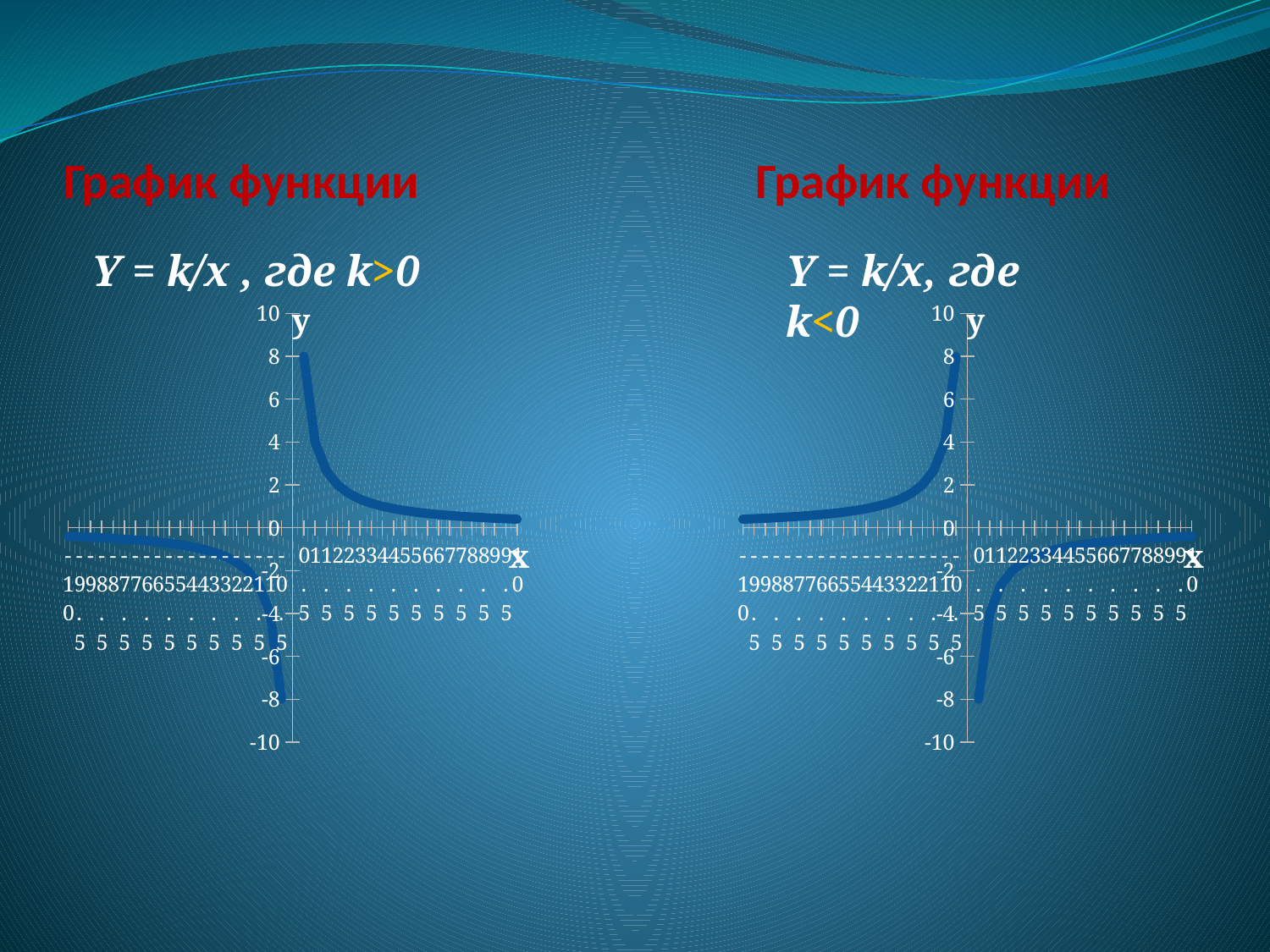

# График функции                              График функции
Y = k/x , где k>0
Y = k/x, где k<0

### Chart

| Category | y |
|---|---|
| -10 | -0.4 |
| -9.5 | -0.42105263157894934 |
| -9 | -0.44444444444444653 |
| -8.5 | -0.47058823529412036 |
| -8 | -0.5 |
| -7.5 | -0.5333333333333333 |
| -7 | -0.5714285714285767 |
| -6.5 | -0.6153846153846156 |
| -6 | -0.6666666666666666 |
| -5.5 | -0.7272727272727273 |
| -5 | -0.8 |
| -4.5 | -0.8888888888888931 |
| -4 | -1.0 |
| -3.5 | -1.1428571428571441 |
| -3 | -1.3333333333333333 |
| -2.5 | -1.6 |
| -2 | -2.0 |
| -1.5 | -2.6666666666666665 |
| -1 | -4.0 |
| -0.5 | -8.0 |
|  | None |
| 0.5 | 8.0 |
| 1 | 4.0 |
| 1.5 | 2.6666666666666665 |
| 2 | 2.0 |
| 2.5 | 1.6 |
| 3 | 1.3333333333333333 |
| 3.5 | 1.1428571428571441 |
| 4 | 1.0 |
| 4.5 | 0.8888888888888931 |
| 5 | 0.8 |
| 5.5 | 0.7272727272727273 |
| 6 | 0.6666666666666666 |
| 6.5 | 0.6153846153846156 |
| 7 | 0.5714285714285767 |
| 7.5 | 0.5333333333333333 |
| 8 | 0.5 |
| 8.5 | 0.47058823529412036 |
| 9 | 0.44444444444444653 |
| 9.5 | 0.42105263157894934 |
| 10 | 0.4 |

### Chart

| Category | y |
|---|---|
| -10 | 0.4 |
| -9.5 | 0.42105263157894934 |
| -9 | 0.4444444444444444 |
| -8.5 | 0.47058823529412036 |
| -8 | 0.5 |
| -7.5 | 0.5333333333333333 |
| -7 | 0.5714285714285767 |
| -6.5 | 0.6153846153846156 |
| -6 | 0.6666666666666666 |
| -5.5 | 0.7272727272727273 |
| -5 | 0.8 |
| -4.5 | 0.8888888888888888 |
| -4 | 1.0 |
| -3.5 | 1.1428571428571441 |
| -3 | 1.3333333333333333 |
| -2.5 | 1.6 |
| -2 | 2.0 |
| -1.5 | 2.6666666666666665 |
| -1 | 4.0 |
| -0.5 | 8.0 |
|  | None |
| 0.5 | -8.0 |
| 1 | -4.0 |
| 1.5 | -2.6666666666666665 |
| 2 | -2.0 |
| 2.5 | -1.6 |
| 3 | -1.3333333333333333 |
| 3.5 | -1.1428571428571441 |
| 4 | -1.0 |
| 4.5 | -0.8888888888888888 |
| 5 | -0.8 |
| 5.5 | -0.7272727272727273 |
| 6 | -0.6666666666666666 |
| 6.5 | -0.6153846153846156 |
| 7 | -0.5714285714285767 |
| 7.5 | -0.5333333333333333 |
| 8 | -0.5 |
| 8.5 | -0.47058823529412036 |
| 9 | -0.4444444444444444 |
| 9.5 | -0.42105263157894934 |
| 10 | -0.4 |